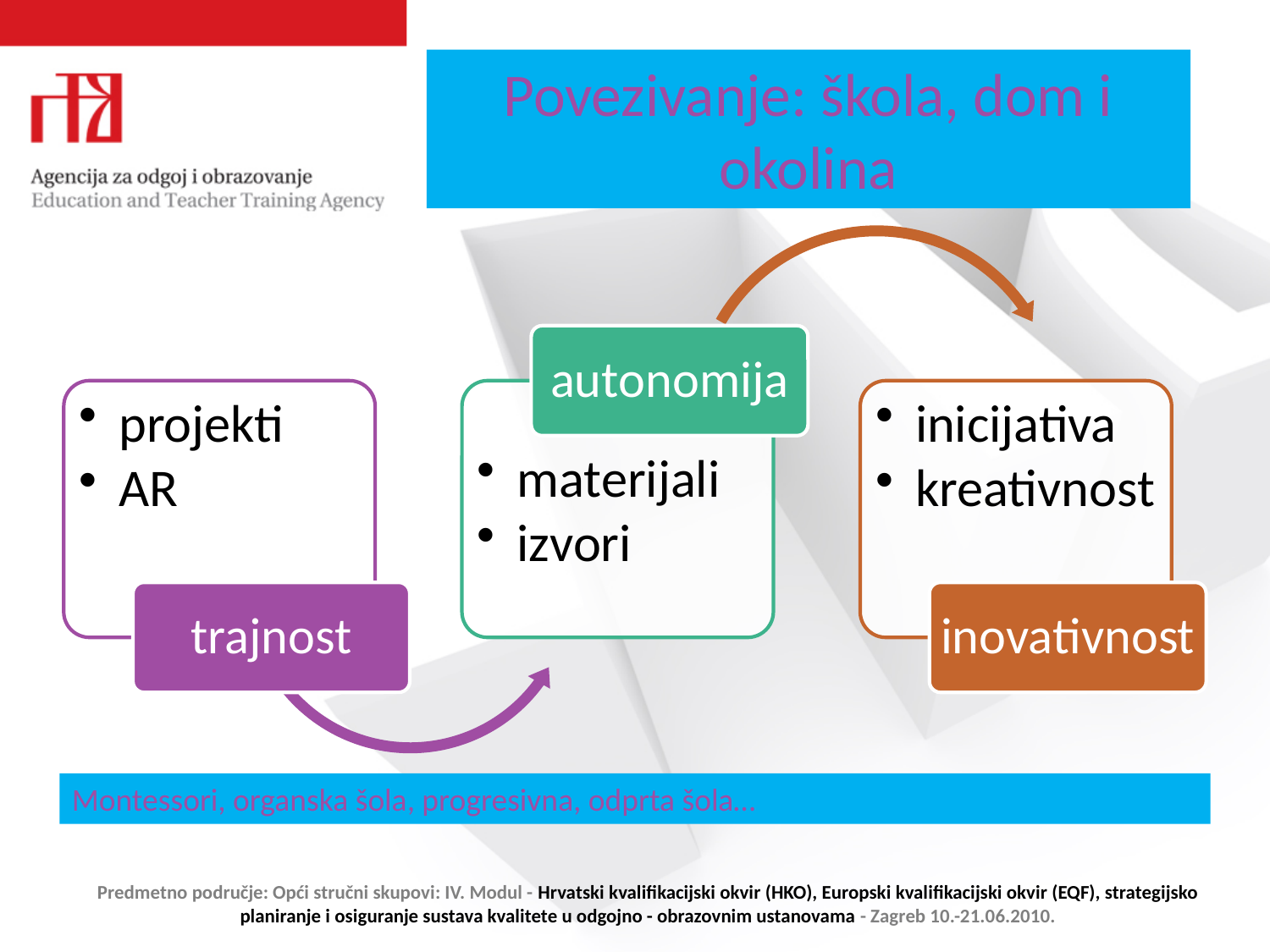

# Povezivanje: škola, dom i okolina
projekti
AR
trajnost
materijali
izvori
autonomija
inicijativa
kreativnost
inovativnost
Montessori, organska šola, progresivna, odprta šola…